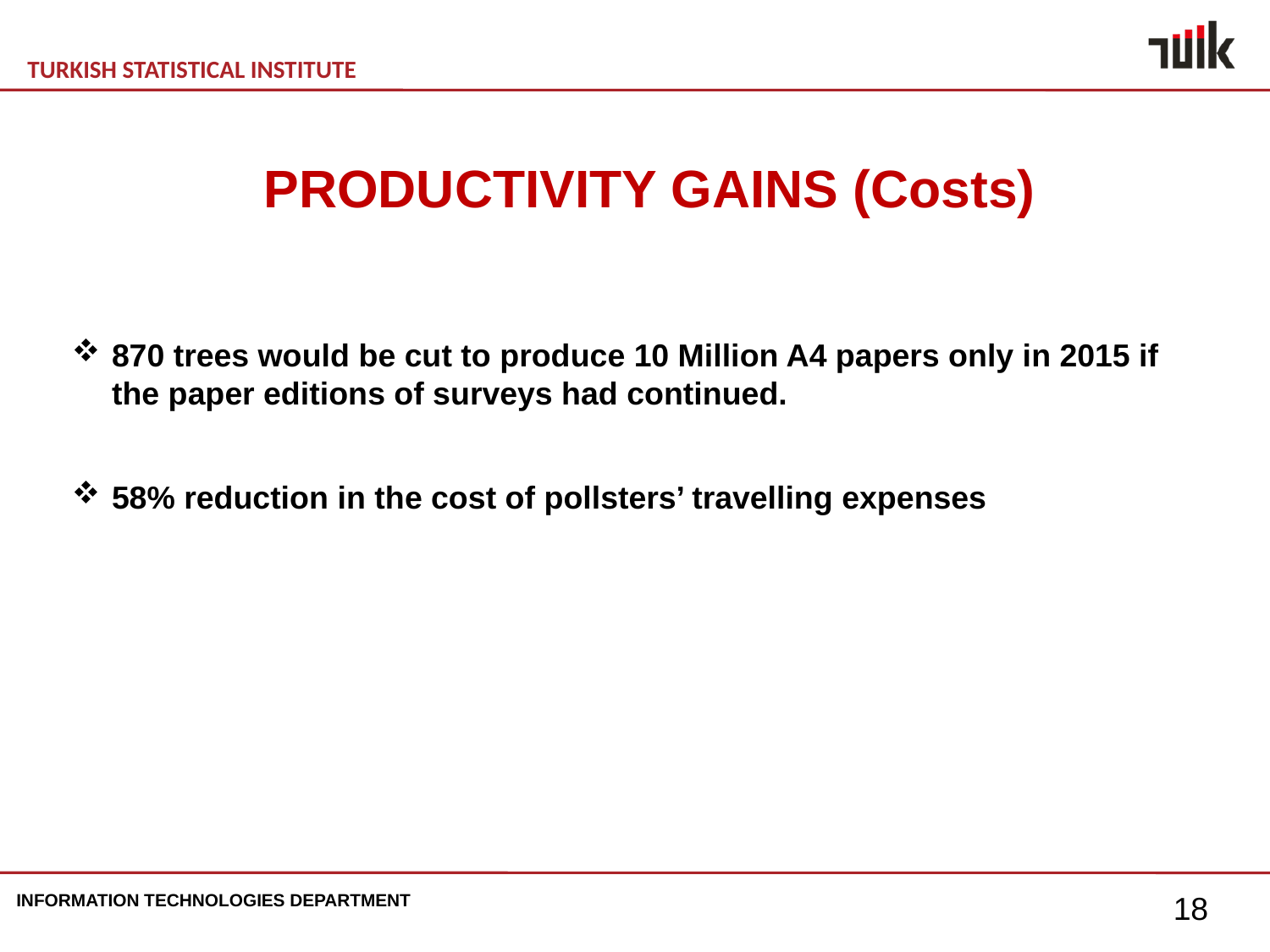

PRODUCTIVITY GAINS (Costs)

870 trees would be cut to produce 10 Million A4 papers only in 2015 if the paper editions of surveys had continued.

58% reduction in the cost of pollsters’ travelling expenses